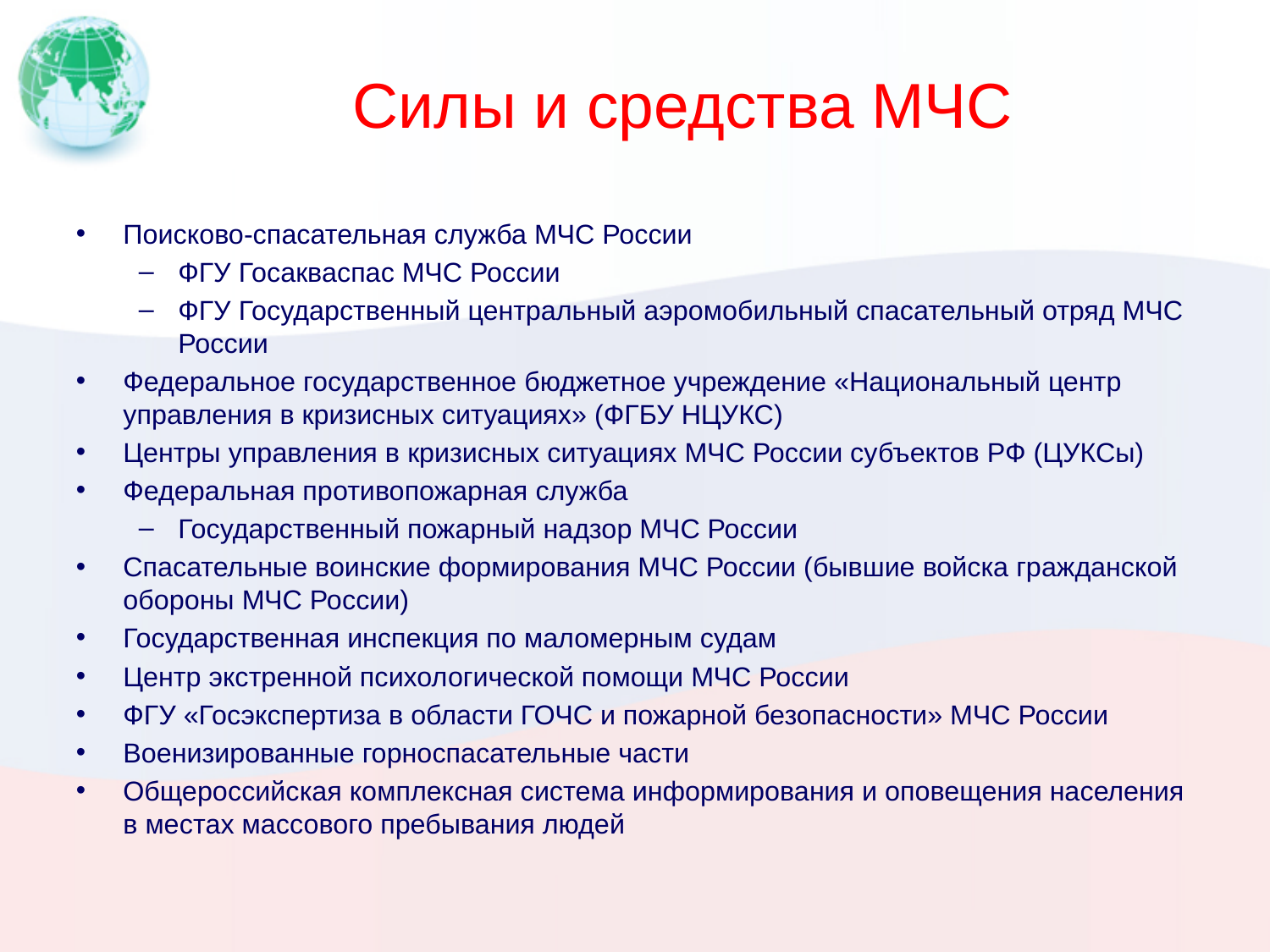

# Силы и средства МЧС
Поисково-спасательная служба МЧС России
ФГУ Госакваспас МЧС России
ФГУ Государственный центральный аэромобильный спасательный отряд МЧС России
Федеральное государственное бюджетное учреждение «Национальный центр управления в кризисных ситуациях» (ФГБУ НЦУКС)
Центры управления в кризисных ситуациях МЧС России субъектов РФ (ЦУКСы)
Федеральная противопожарная служба
Государственный пожарный надзор МЧС России
Спасательные воинские формирования МЧС России (бывшие войска гражданской обороны МЧС России)
Государственная инспекция по маломерным судам
Центр экстренной психологической помощи МЧС России
ФГУ «Госэкспертиза в области ГОЧС и пожарной безопасности» МЧС России
Военизированные горноспасательные части
Общероссийская комплексная система информирования и оповещения населения в местах массового пребывания людей